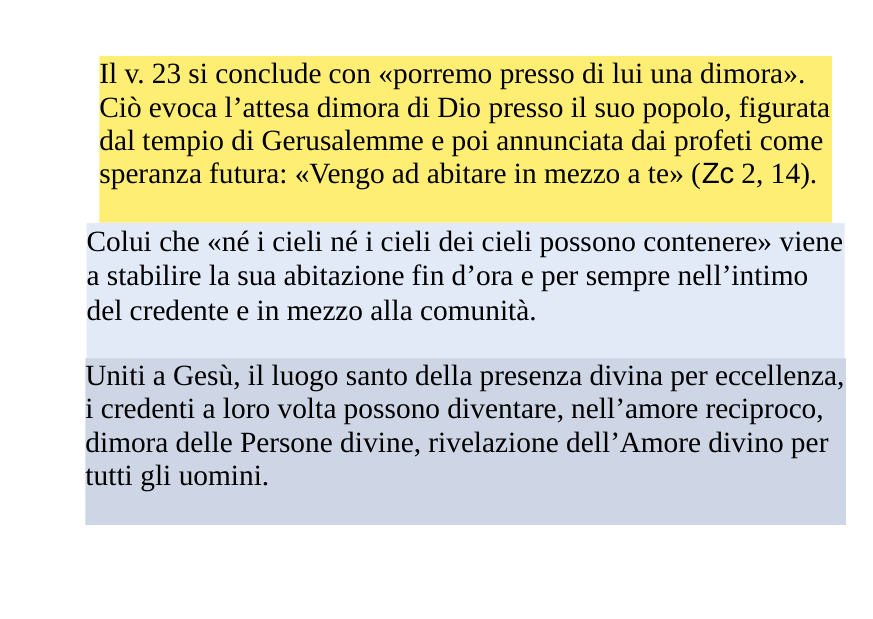

Il v. 23 si conclude con «porremo presso di lui una dimora».
Ciò evoca l’attesa dimora di Dio presso il suo popolo, figurata
dal tempio di Gerusalemme e poi annunciata dai profeti come
speranza futura: «Vengo ad abitare in mezzo a te» (Zc 2, 14).

Colui che «né i cieli né i cieli dei cieli possono contenere» viene
a stabilire la sua abitazione fin d’ora e per sempre nell’intimo
del credente e in mezzo alla comunità.

Uniti a Gesù, il luogo santo della presenza divina per eccellenza,
i credenti a loro volta possono diventare, nell’amore reciproco,
dimora delle Persone divine, rivelazione dell’Amore divino per
tutti gli uomini.